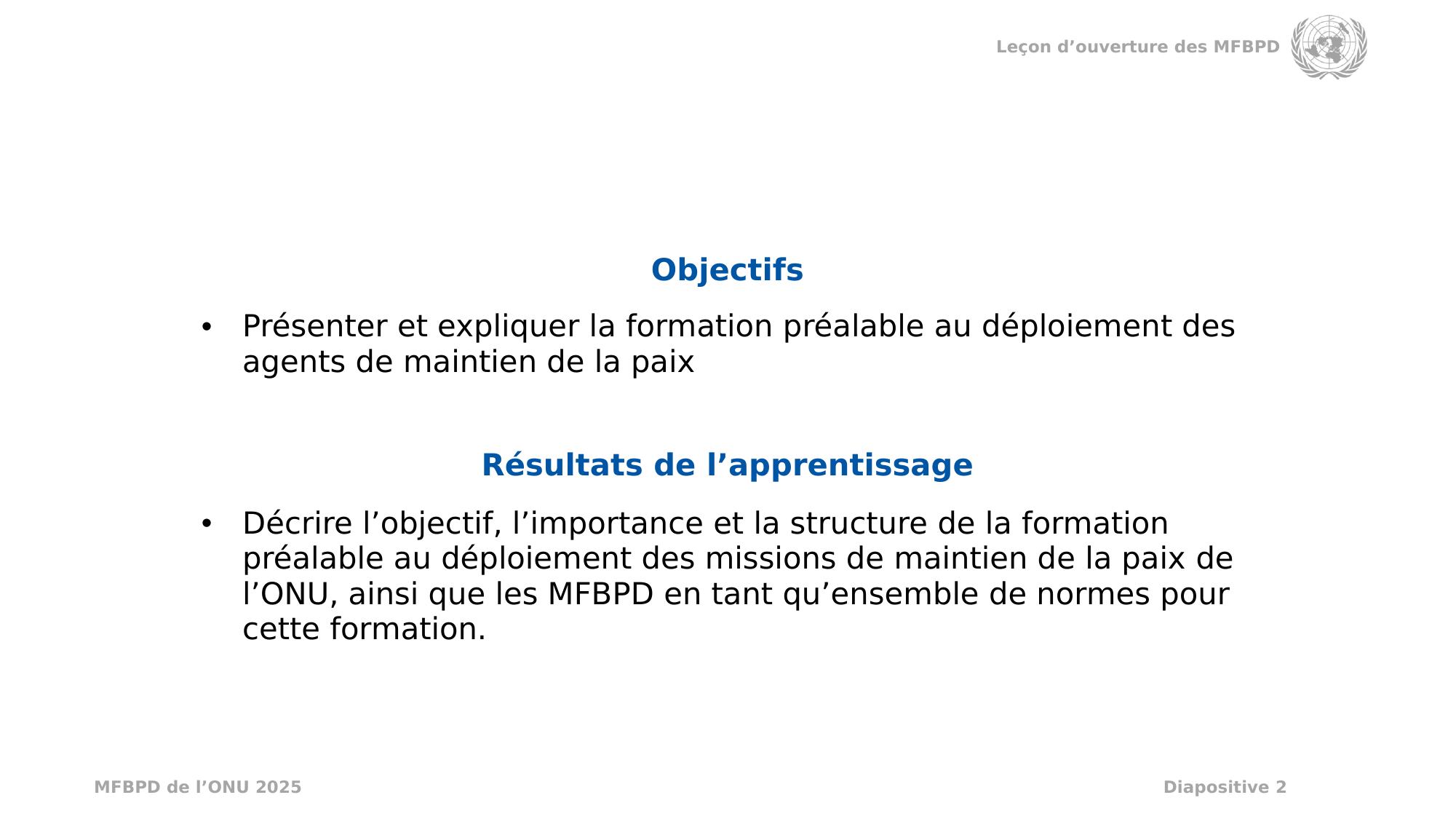

| Objectifs |
| --- |
| Présenter et expliquer la formation préalable au déploiement des agents de maintien de la paix |
|  |
| Résultats de l’apprentissage |
| Décrire l’objectif, l’importance et la structure de la formation préalable au déploiement des missions de maintien de la paix de l’ONU, ainsi que les MFBPD en tant qu’ensemble de normes pour cette formation. |
Pertinence